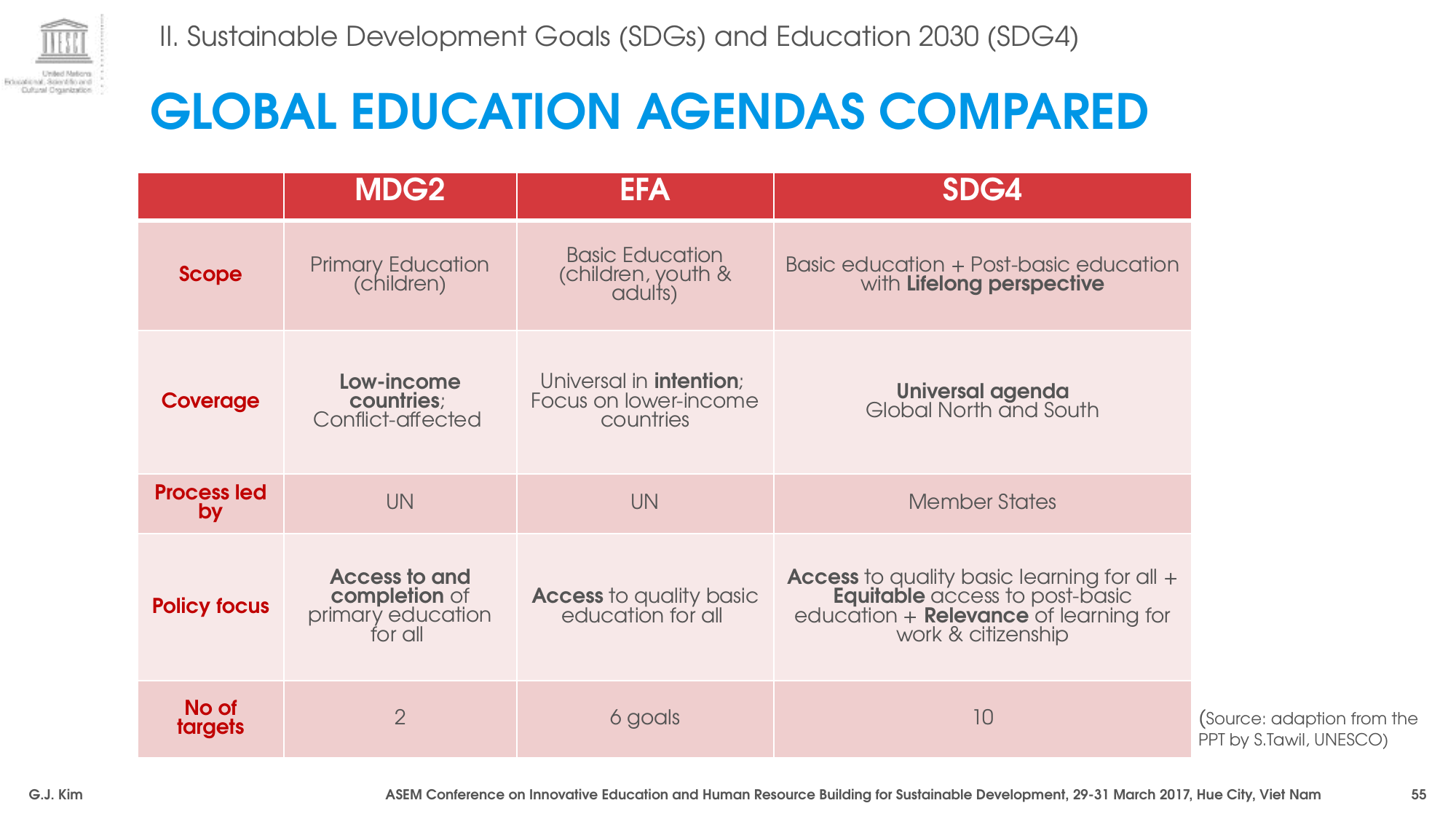

II. Sustainable Development Goals (SDGs) and Education 2030 (SDG4)
# GLOBAL EDUCATION AGENDAS COMPARED
|  | MDG2 | EFA | SDG4 |
| --- | --- | --- | --- |
| Scope | Primary Education (children) | Basic Education (children, youth & adults) | Basic education + Post-basic education with Lifelong perspective |
| Coverage | Low-income countries; Conflict-affected | Universal in intention; Focus on lower-income countries | Universal agenda Global North and South |
| Process led by | UN | UN | Member States |
| Policy focus | Access to and completion of primary education for all | Access to quality basic education for all | Access to quality basic learning for all + Equitable access to post-basic education + Relevance of learning for work & citizenship |
| No of targets | 2 | 6 goals | 10 |
(Source: adaption from the PPT by S.Tawil, UNESCO)
G.J. Kim                                                                               ASEM Conference on Innovative Education and Human Resource Building for Sustainable Development, 29-31 March 2017, Hue City, Viet Nam
55